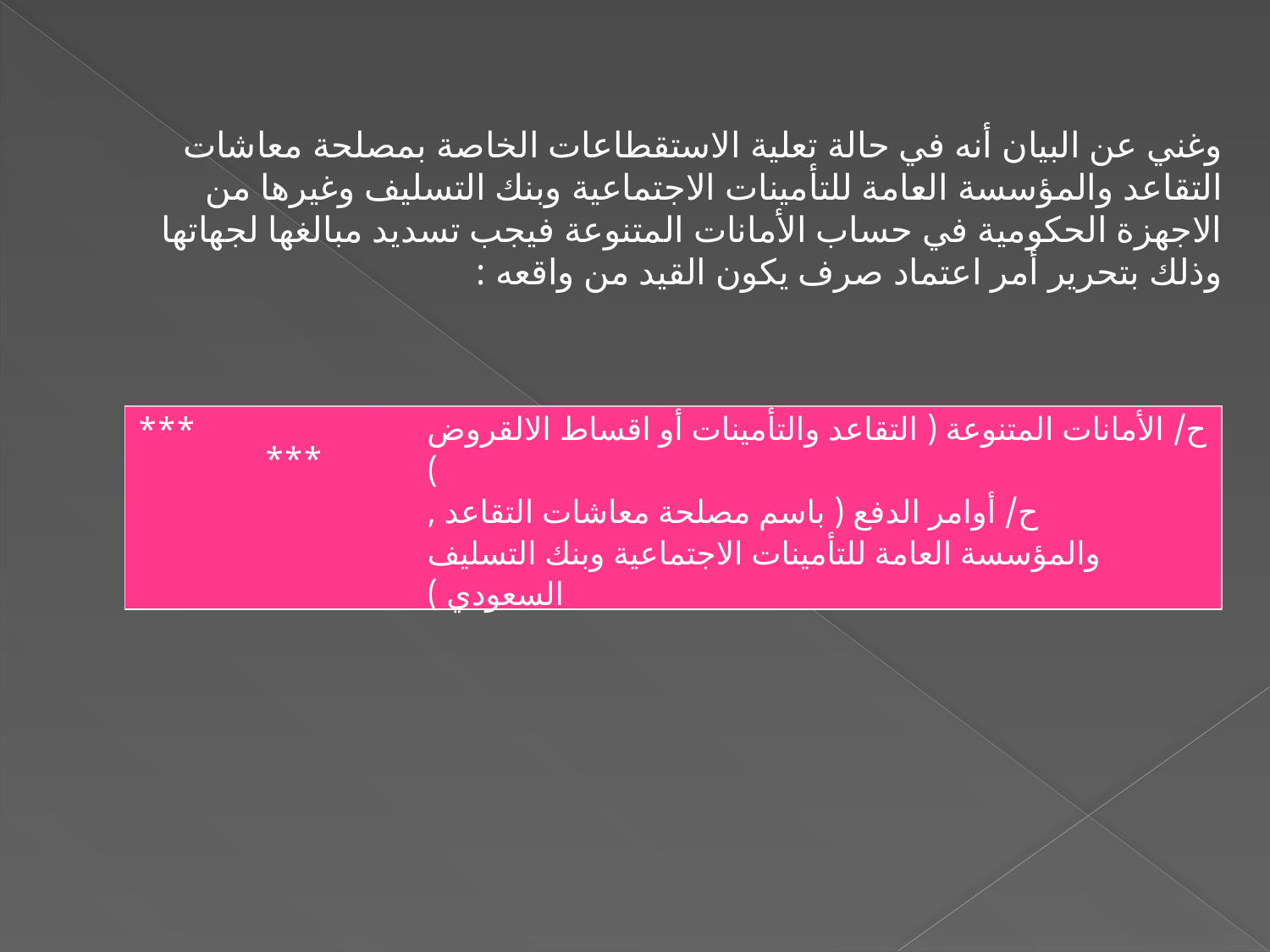

وغني عن البيان أنه في حالة تعلية الاستقطاعات الخاصة بمصلحة معاشات التقاعد والمؤسسة العامة للتأمينات الاجتماعية وبنك التسليف وغيرها من الاجهزة الحكومية في حساب الأمانات المتنوعة فيجب تسديد مبالغها لجهاتها  وذلك بتحرير أمر اعتماد صرف يكون القيد من واقعه :
| \*\*\* | \*\*\* | ح/ الأمانات المتنوعة ( التقاعد والتأمينات أو اقساط الالقروض ) ح/ أوامر الدفع ( باسم مصلحة معاشات التقاعد , والمؤسسة العامة للتأمينات الاجتماعية وبنك التسليف السعودي ) |
| --- | --- | --- |